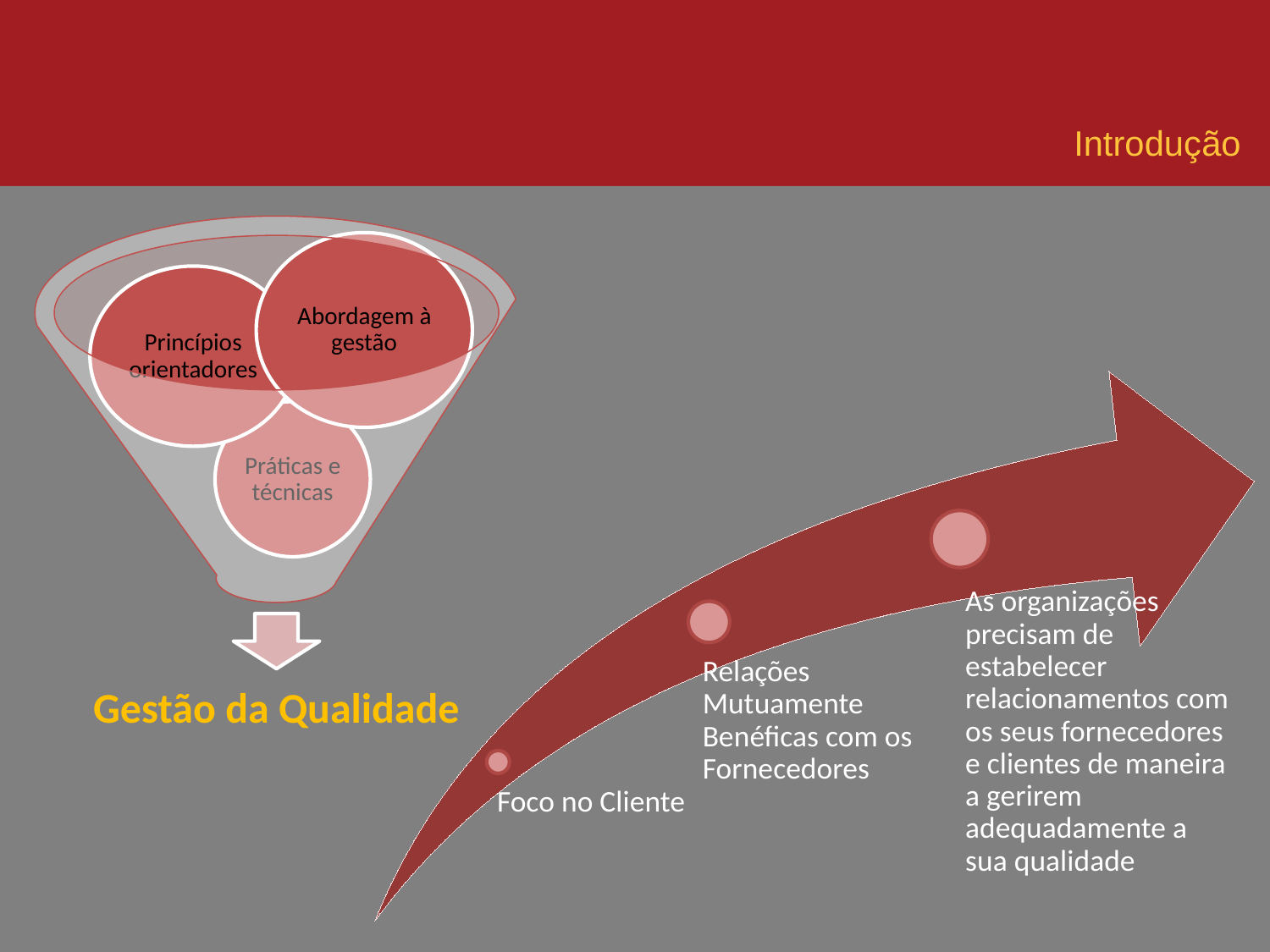

Introdução
Gestão da Qualidade
Práticas e técnicas
Princípios orientadores
Abordagem à gestão
Foco no Cliente
Relações Mutuamente Benéficas com os Fornecedores
As organizações precisam de estabelecer relacionamentos com os seus fornecedores e clientes de maneira a gerirem adequadamente a sua qualidade